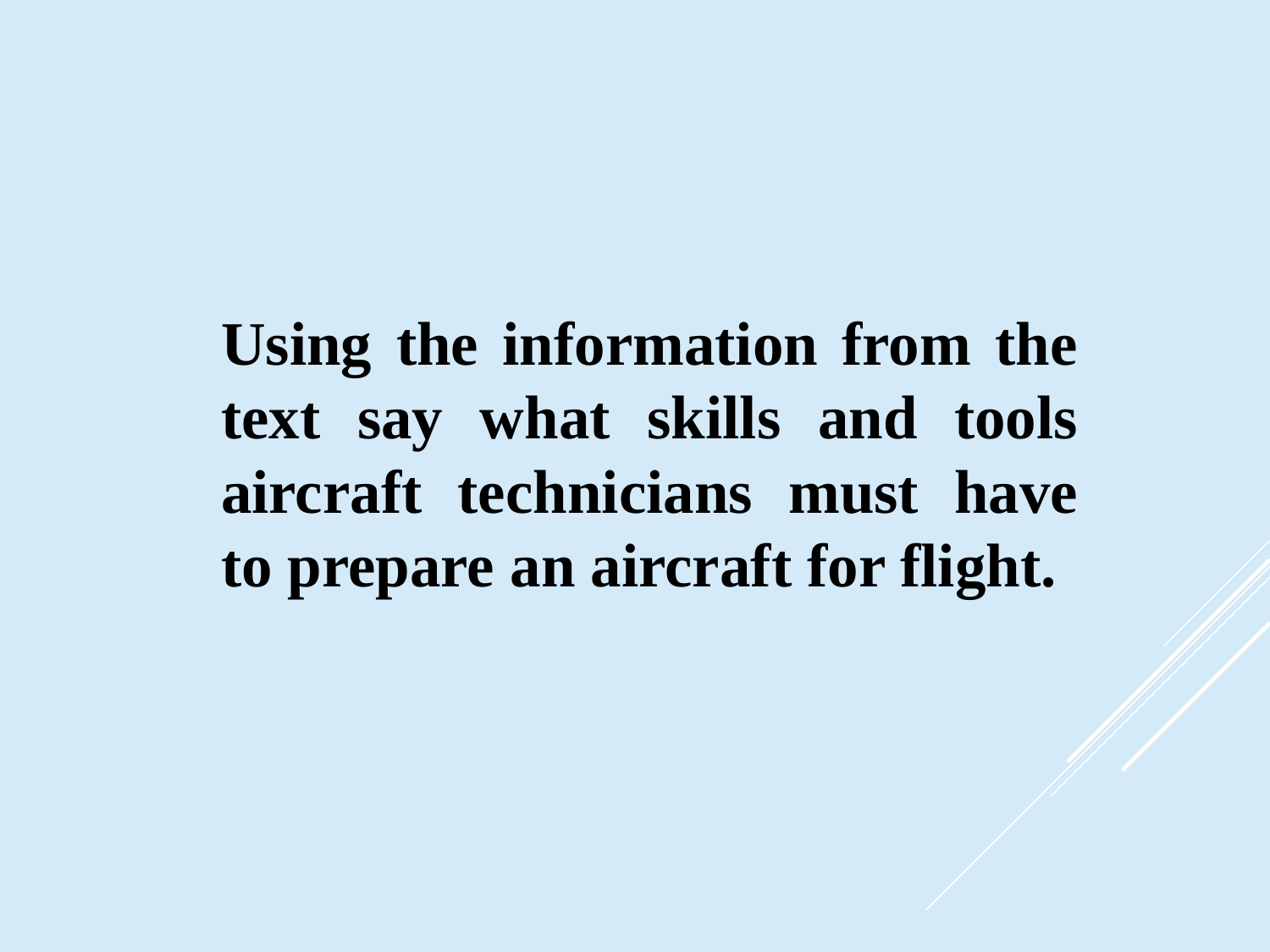

# Using the information from the text say what skills and tools aircraft technicians must have to prepare an aircraft for flight.